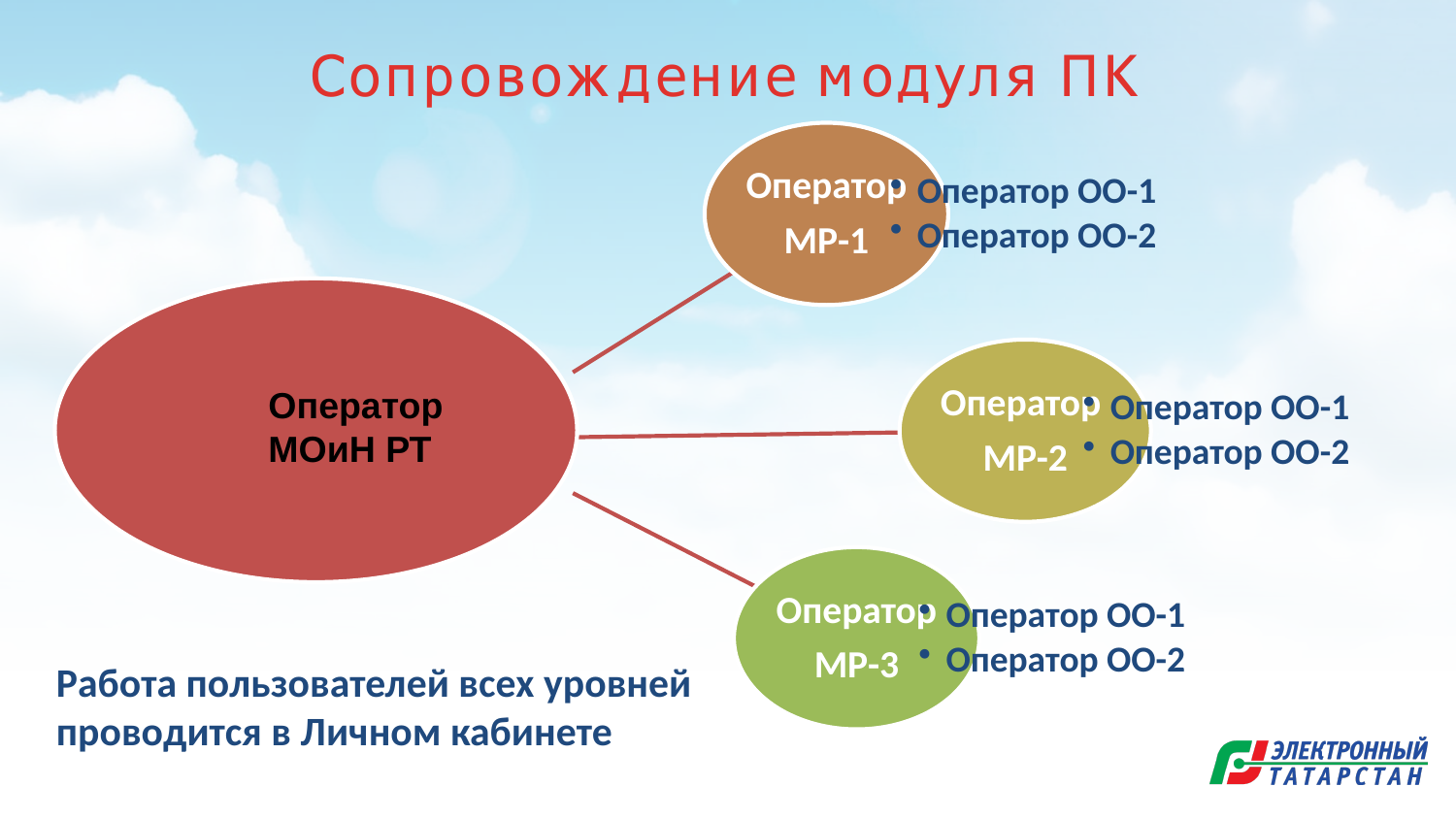

# Сопровождение модуля ПК
Оператор
МР-1
Оператор ОО-1
Оператор ОО-2
Оператор
МР-2
Оператор ОО-1
Оператор ОО-2
Оператор
МР-3
Оператор ОО-1
Оператор ОО-2
   Оператор
   МОиН РТ
Работа пользователей всех уровней
проводится в Личном кабинете